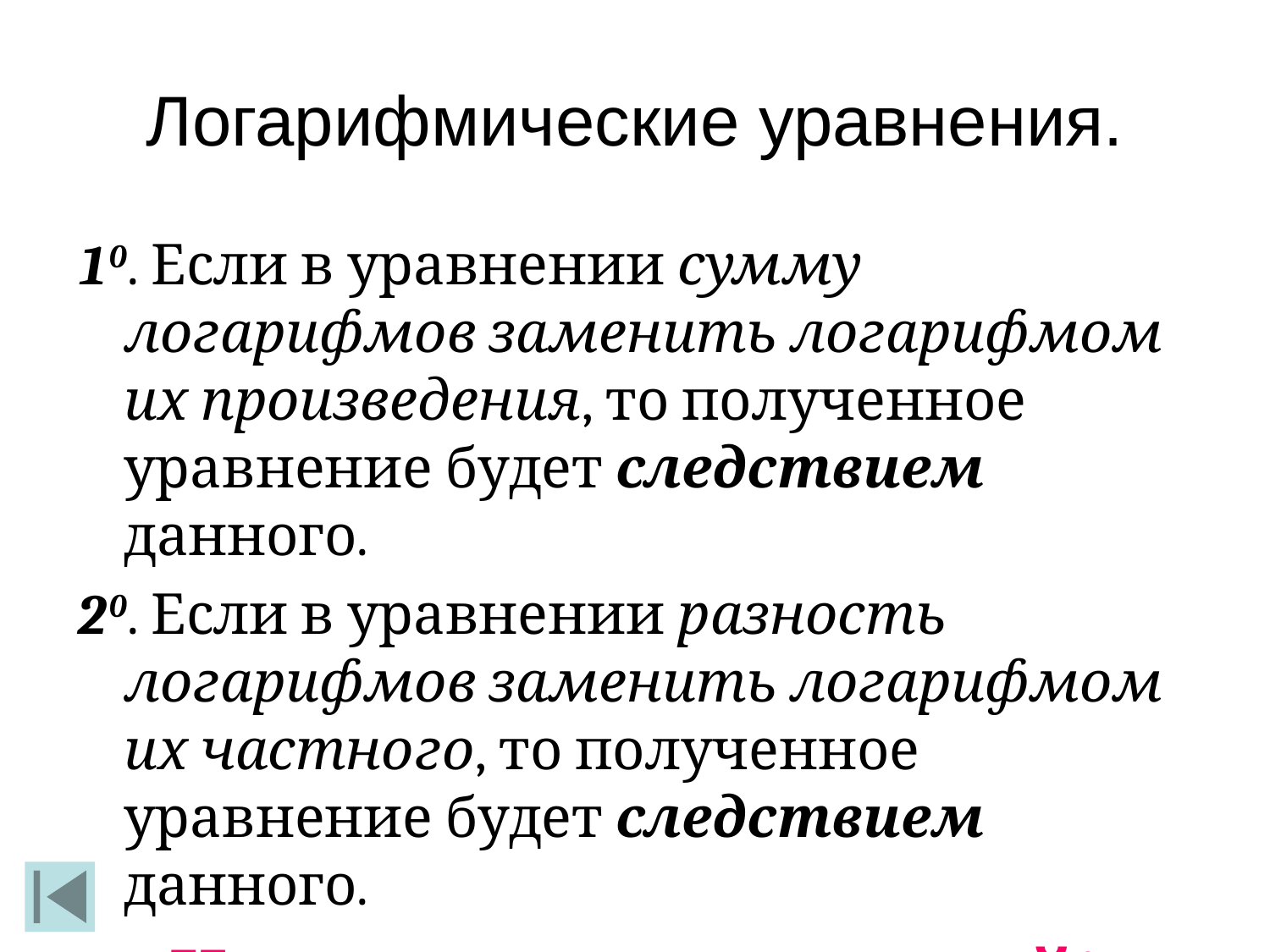

Логарифмические уравнения.
10. Если в уравнении сумму логарифмов заменить логарифмом их произведения, то полученное уравнение будет следствием данного.
20. Если в уравнении разность логарифмов заменить логарифмом их частного, то полученное уравнение будет следствием данного.
Нужна проверка корней!